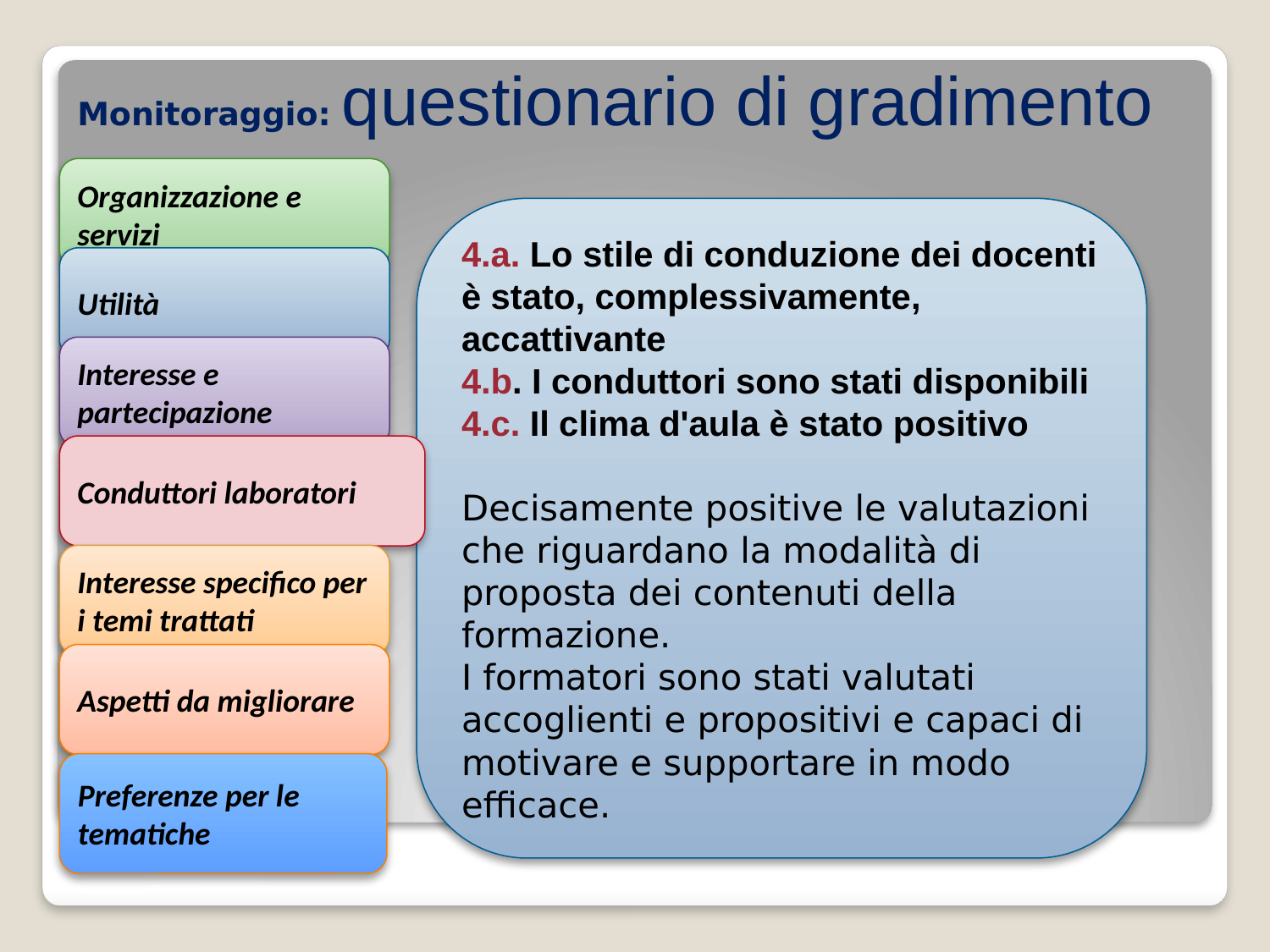

Monitoraggio: questionario di gradimento
Organizzazione e servizi
4.a. Lo stile di conduzione dei docenti è stato, complessivamente, accattivante
4.b. I conduttori sono stati disponibili
4.c. Il clima d'aula è stato positivo

Decisamente positive le valutazioni che riguardano la modalità di proposta dei contenuti della formazione.
I formatori sono stati valutati accoglienti e propositivi e capaci di motivare e supportare in modo efficace.
Utilità
Interesse e partecipazione
Conduttori laboratori
Interesse specifico per i temi trattati
Aspetti da migliorare
Preferenze per le tematiche